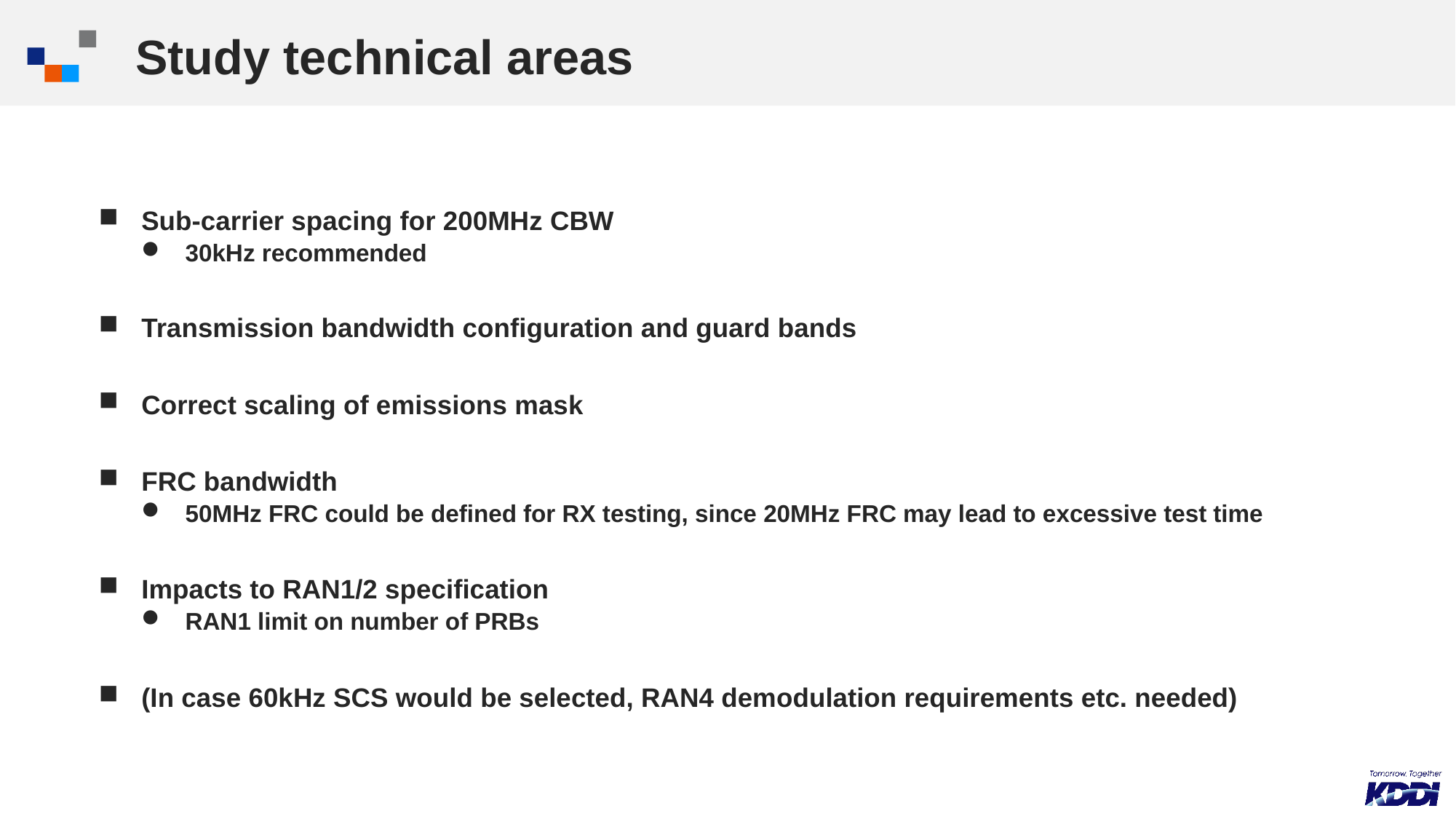

# Study technical areas
Sub-carrier spacing for 200MHz CBW
30kHz recommended

Transmission bandwidth configuration and guard bands

Correct scaling of emissions mask

FRC bandwidth
50MHz FRC could be defined for RX testing, since 20MHz FRC may lead to excessive test time

Impacts to RAN1/2 specification
RAN1 limit on number of PRBs

(In case 60kHz SCS would be selected, RAN4 demodulation requirements etc. needed)